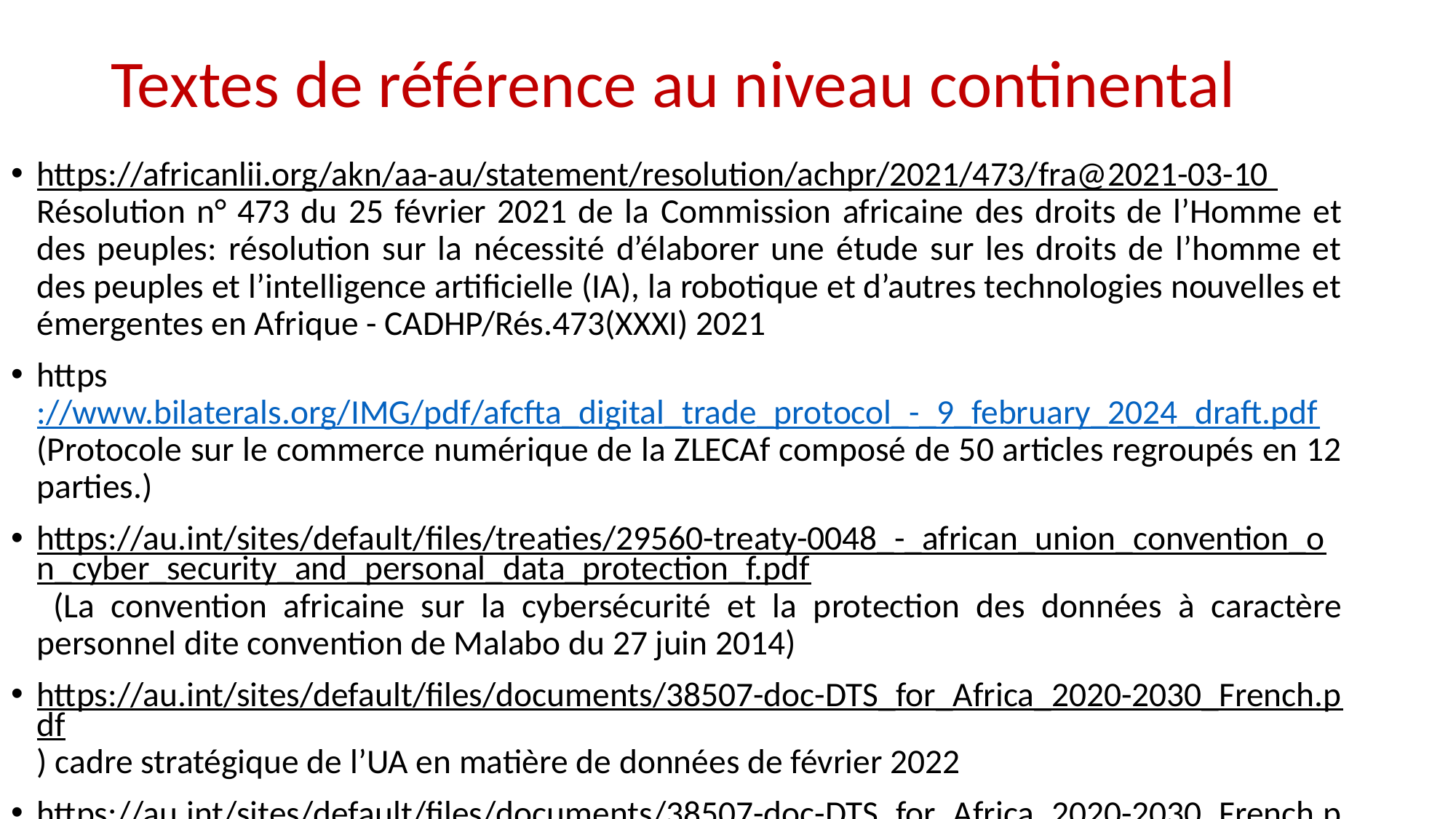

# Textes de référence au niveau continental
https://africanlii.org/akn/aa-au/statement/resolution/achpr/2021/473/fra@2021-03-10 Résolution n° 473 du 25 février 2021 de la Commission africaine des droits de l’Homme et des peuples: résolution sur la nécessité d’élaborer une étude sur les droits de l’homme et des peuples et l’intelligence artificielle (IA), la robotique et d’autres technologies nouvelles et émergentes en Afrique - CADHP/Rés.473(XXXI) 2021
https://www.bilaterals.org/IMG/pdf/afcfta_digital_trade_protocol_-_9_february_2024_draft.pdf (Protocole sur le commerce numérique de la ZLECAf composé de 50 articles regroupés en 12 parties.)
https://au.int/sites/default/files/treaties/29560-treaty-0048_-_african_union_convention_on_cyber_security_and_personal_data_protection_f.pdf (La convention africaine sur la cybersécurité et la protection des données à caractère personnel dite convention de Malabo du 27 juin 2014)
https://au.int/sites/default/files/documents/38507-doc-DTS_for_Africa_2020-2030_French.pdf) cadre stratégique de l’UA en matière de données de février 2022
https://au.int/sites/default/files/documents/38507-doc-DTS_for_Africa_2020-2030_French.pdf) stratégie de l’Union Africaine en matière d’IA du 18 juillet 2024